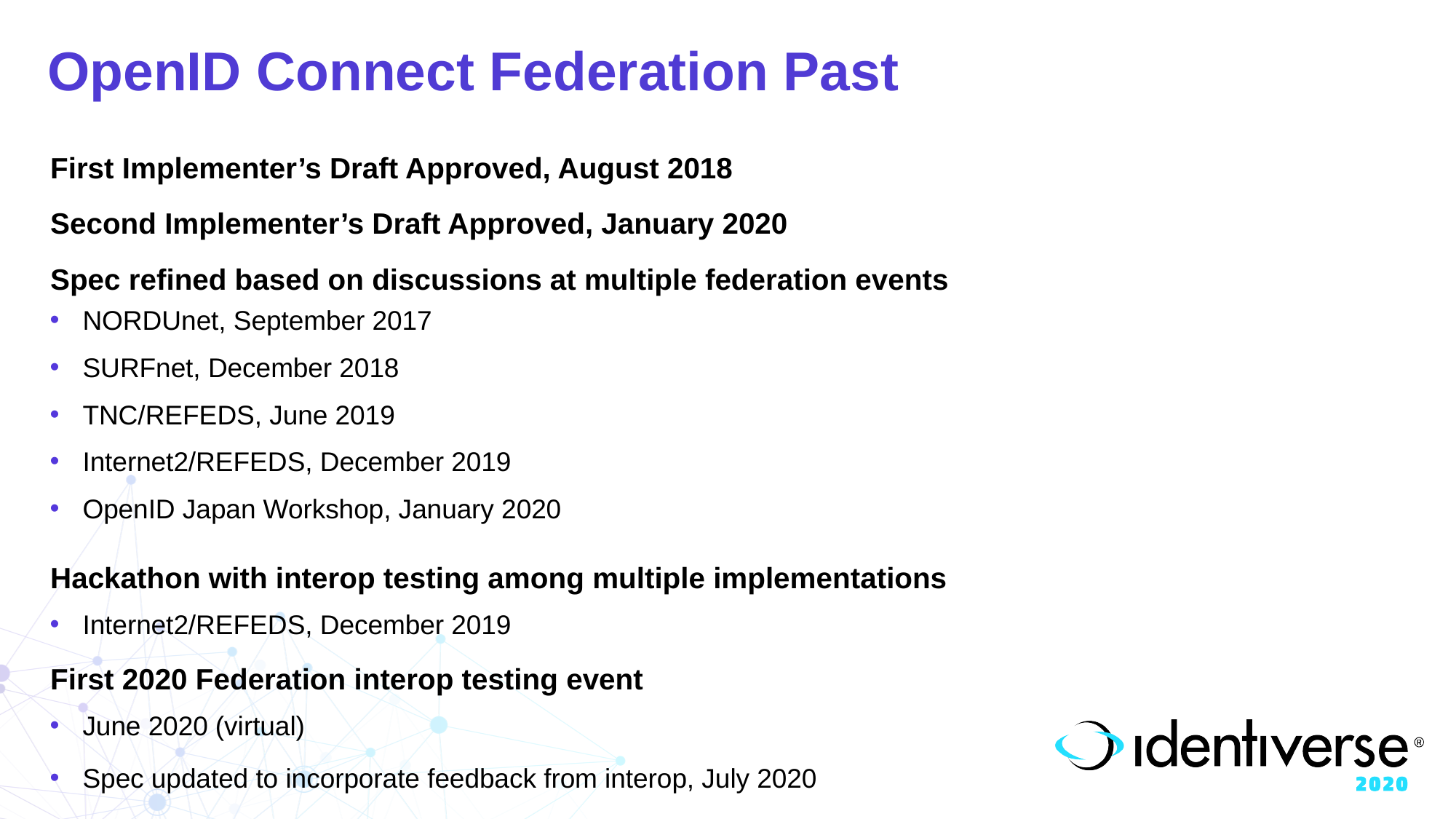

# OpenID Connect Federation Past
First Implementer’s Draft Approved, August 2018
Second Implementer’s Draft Approved, January 2020
Spec refined based on discussions at multiple federation events
NORDUnet, September 2017
SURFnet, December 2018
TNC/REFEDS, June 2019
Internet2/REFEDS, December 2019
OpenID Japan Workshop, January 2020
Hackathon with interop testing among multiple implementations
Internet2/REFEDS, December 2019
First 2020 Federation interop testing event
June 2020 (virtual)
Spec updated to incorporate feedback from interop, July 2020